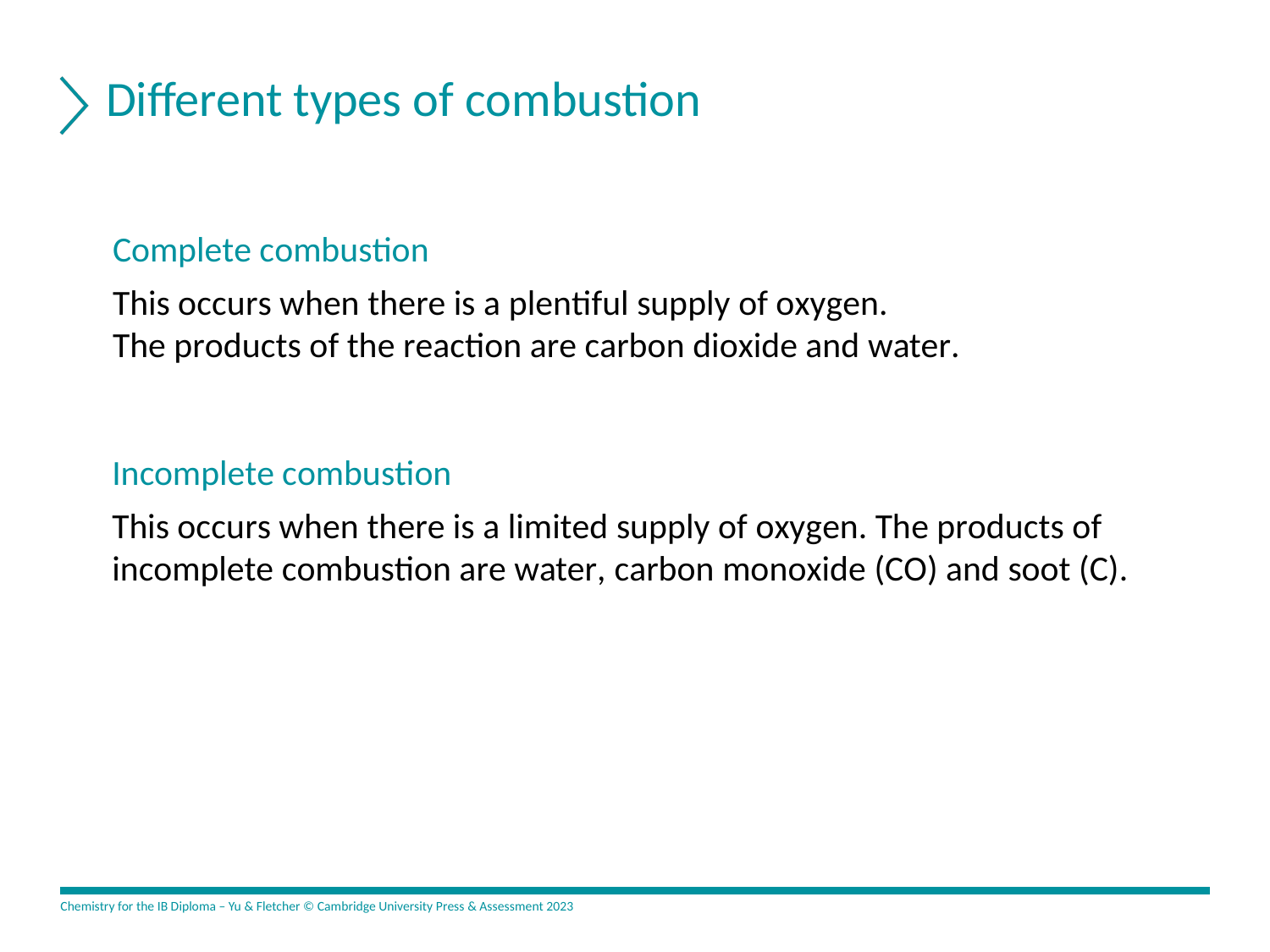

# Different types of combustion
Complete combustion
This occurs when there is a plentiful supply of oxygen.
The products of the reaction are carbon dioxide and water.

Incomplete combustion
This occurs when there is a limited supply of oxygen. The products of incomplete combustion are water, carbon monoxide (CO) and soot (C).